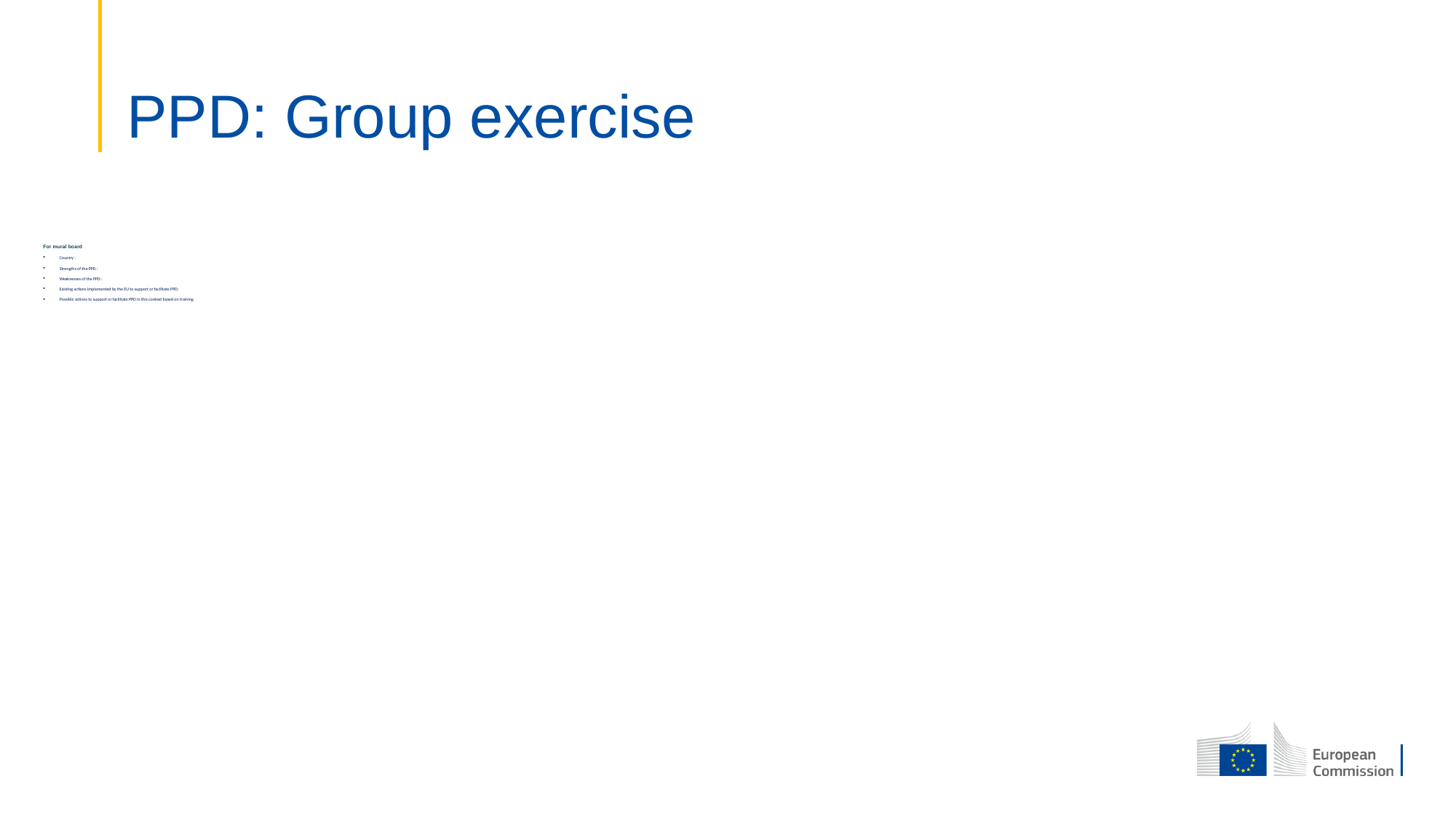

# PPD: Group exercise
For mural board

Country :

Strengths of the PPD :

Weaknesses of the PPD :

Existing actions implemented by the EU to support or facilitate PPD:

Possible actions to support or facilitate PPD in this context based on training